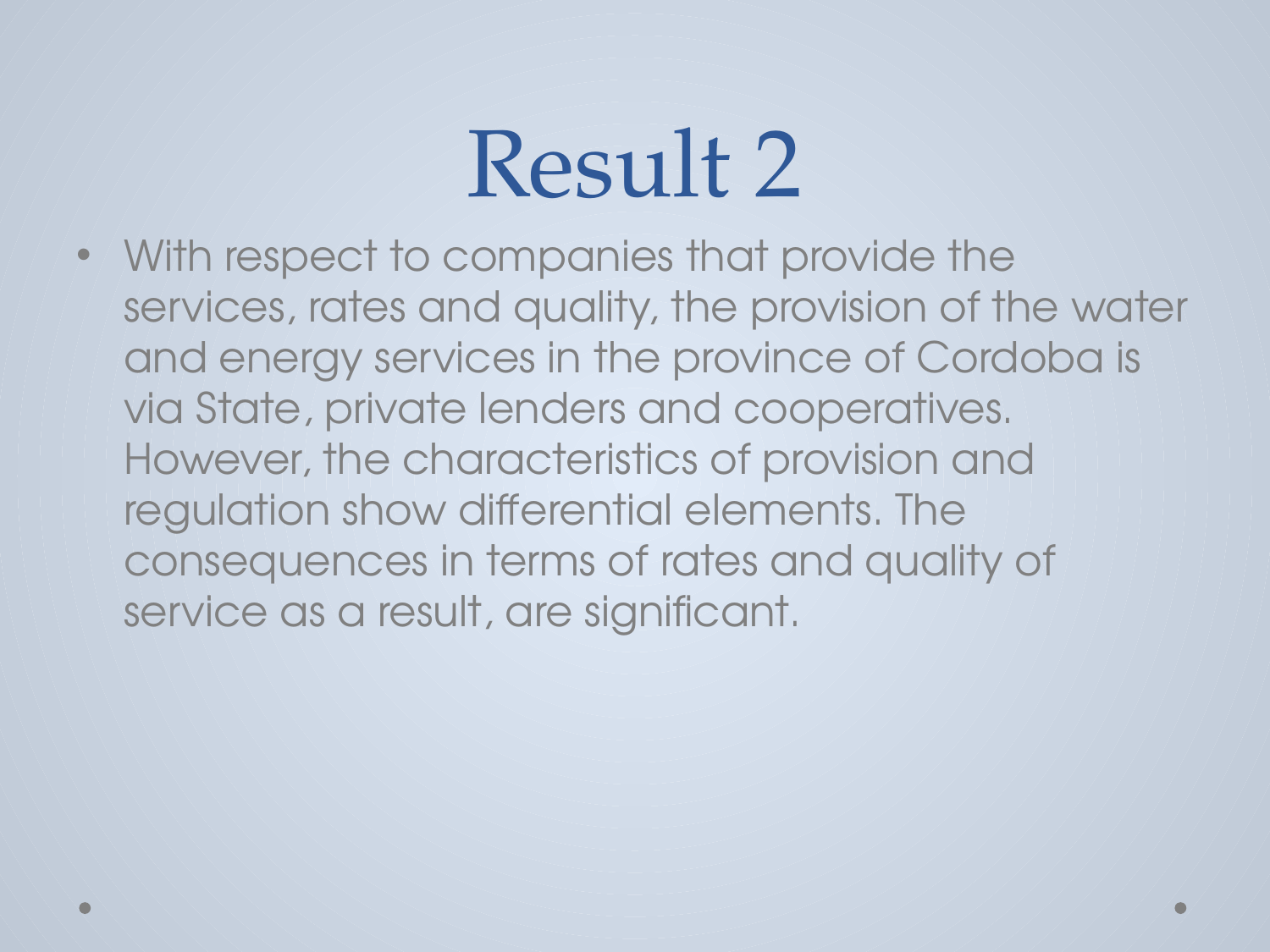

# Result 2
With respect to companies that provide the services, rates and quality, the provision of the water and energy services in the province of Cordoba is via State, private lenders and cooperatives. However, the characteristics of provision and regulation show differential elements. The consequences in terms of rates and quality of service as a result, are significant.